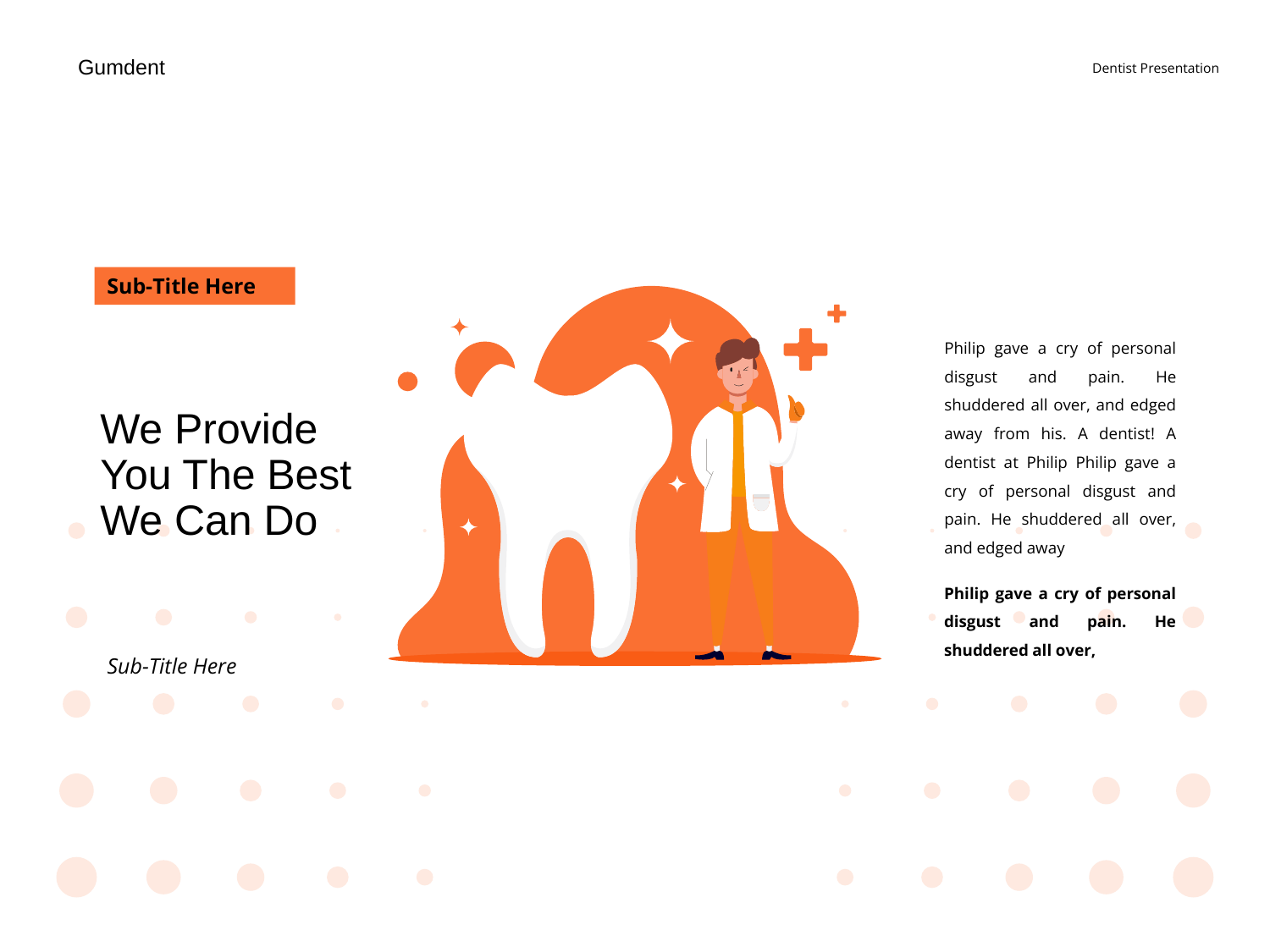

Sub-Title Here

Philip gave a cry of personal disgust and pain. He shuddered all over, and edged away from his. A dentist! A dentist at Philip Philip gave a cry of personal disgust and pain. He shuddered all over, and edged away
# We Provide You The Best We Can Do
Philip gave a cry of personal disgust and pain. He shuddered all over,
Sub-Title Here